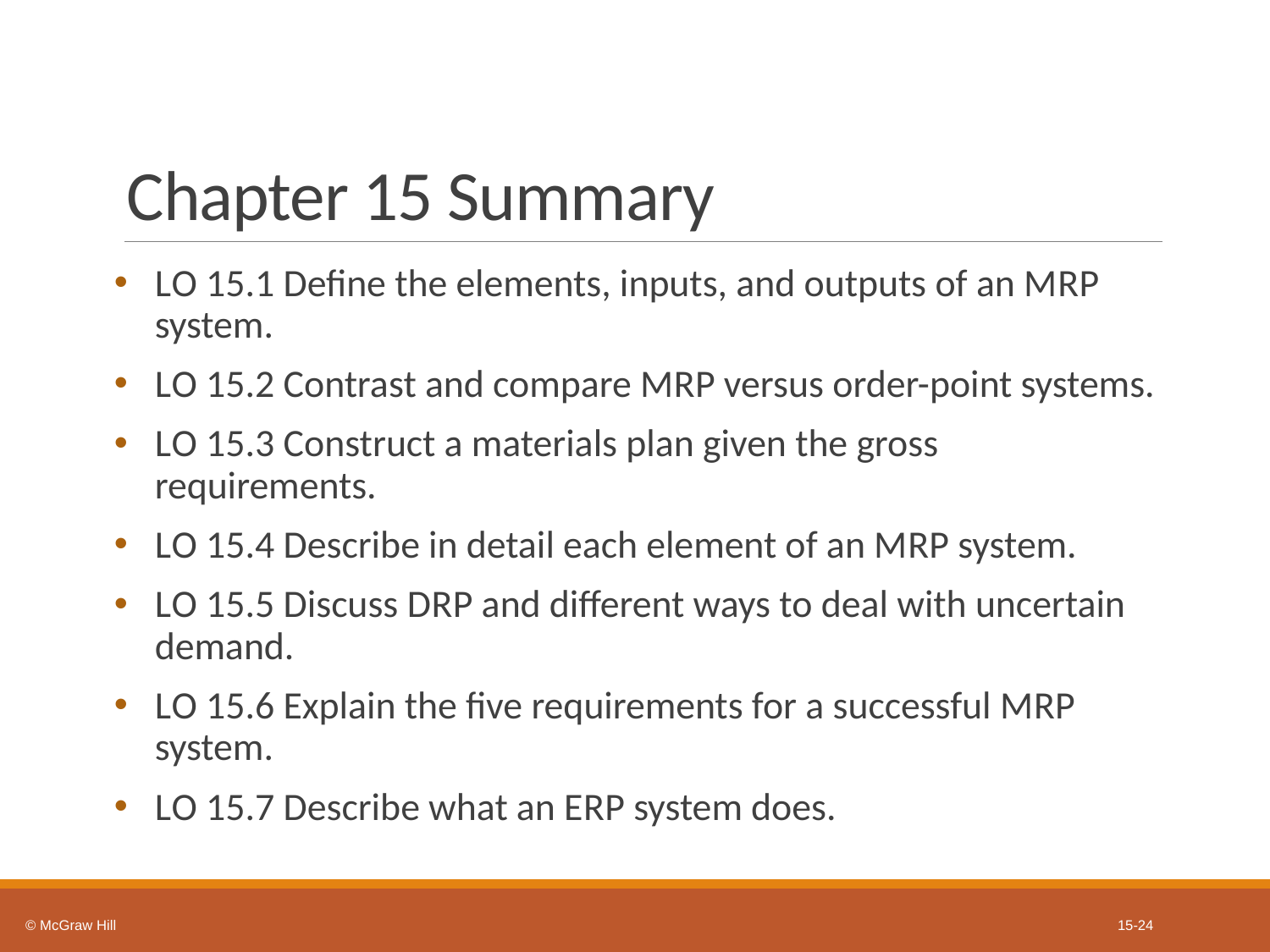

# Chapter 15 Summary
L O 15.1 Define the elements, inputs, and outputs of an M R P system.
L O 15.2 Contrast and compare M R P versus order-point systems.
L O 15.3 Construct a materials plan given the gross requirements.
L O 15.4 Describe in detail each element of an M R P system.
L O 15.5 Discuss D R P and different ways to deal with uncertain demand.
L O 15.6 Explain the five requirements for a successful M R P system.
L O 15.7 Describe what an E R P system does.